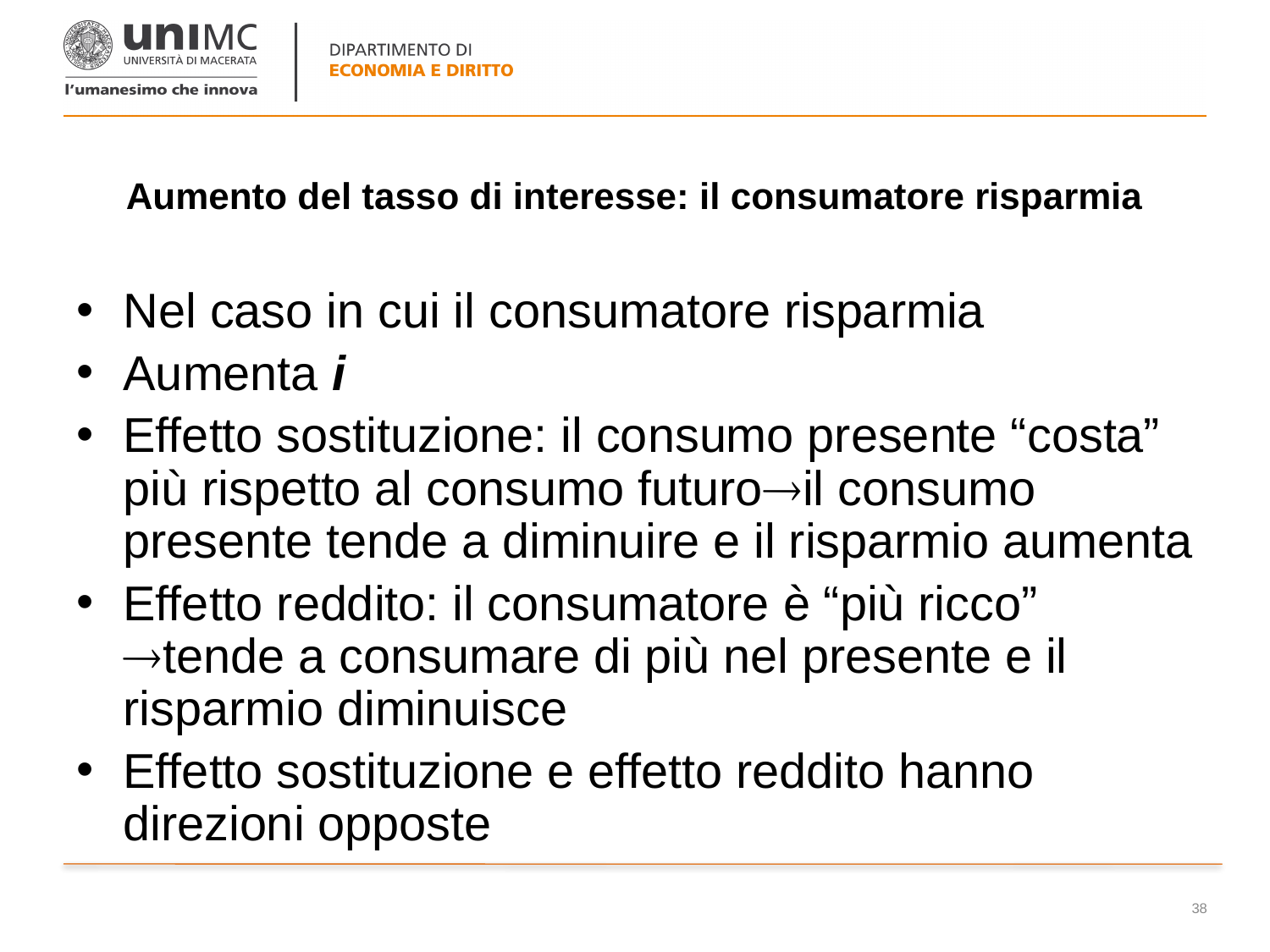

# Aumento del tasso di interesse: il consumatore risparmia
Nel caso in cui il consumatore risparmia
Aumenta i
Effetto sostituzione: il consumo presente “costa” più rispetto al consumo futuro→il consumo presente tende a diminuire e il risparmio aumenta
Effetto reddito: il consumatore è “più ricco” →tende a consumare di più nel presente e il risparmio diminuisce
Effetto sostituzione e effetto reddito hanno direzioni opposte
38